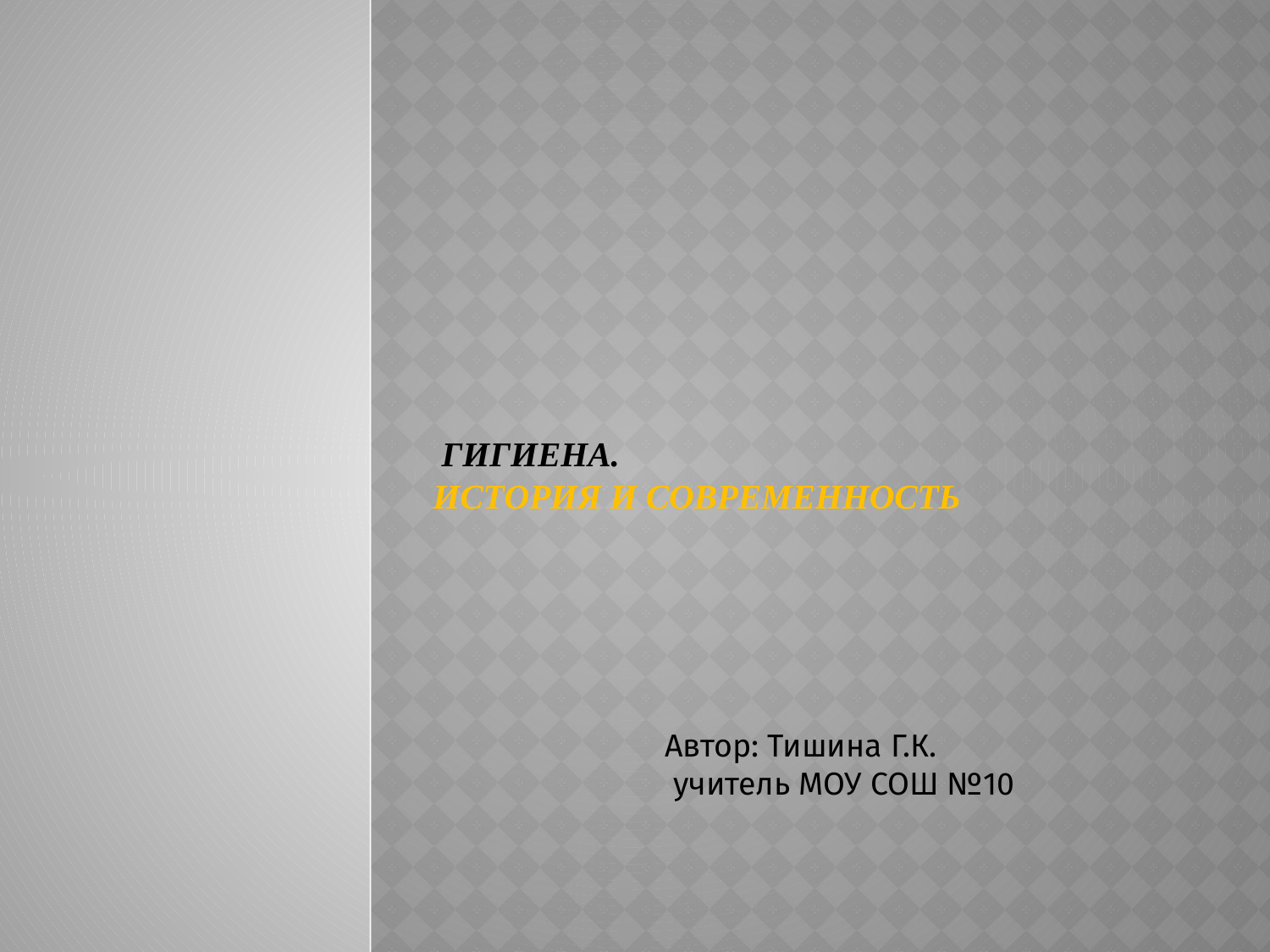

# Гигиена. История и современность

Автор: Тишина Г.К.
 учитель МОУ СОШ №10